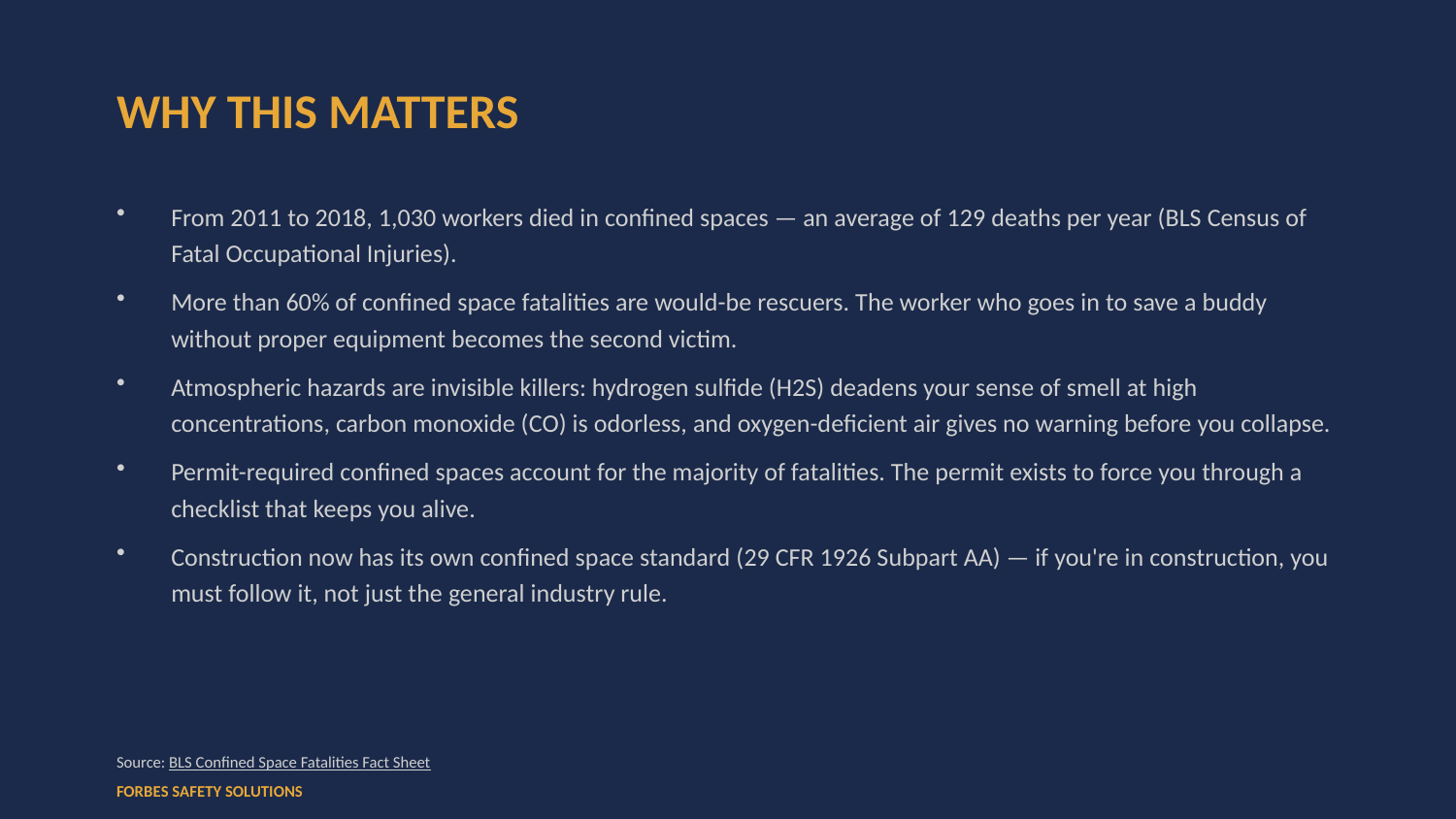

WHY THIS MATTERS
From 2011 to 2018, 1,030 workers died in confined spaces — an average of 129 deaths per year (BLS Census of Fatal Occupational Injuries).
More than 60% of confined space fatalities are would-be rescuers. The worker who goes in to save a buddy without proper equipment becomes the second victim.
Atmospheric hazards are invisible killers: hydrogen sulfide (H2S) deadens your sense of smell at high concentrations, carbon monoxide (CO) is odorless, and oxygen-deficient air gives no warning before you collapse.
Permit-required confined spaces account for the majority of fatalities. The permit exists to force you through a checklist that keeps you alive.
Construction now has its own confined space standard (29 CFR 1926 Subpart AA) — if you're in construction, you must follow it, not just the general industry rule.
Source: BLS Confined Space Fatalities Fact Sheet
FORBES SAFETY SOLUTIONS